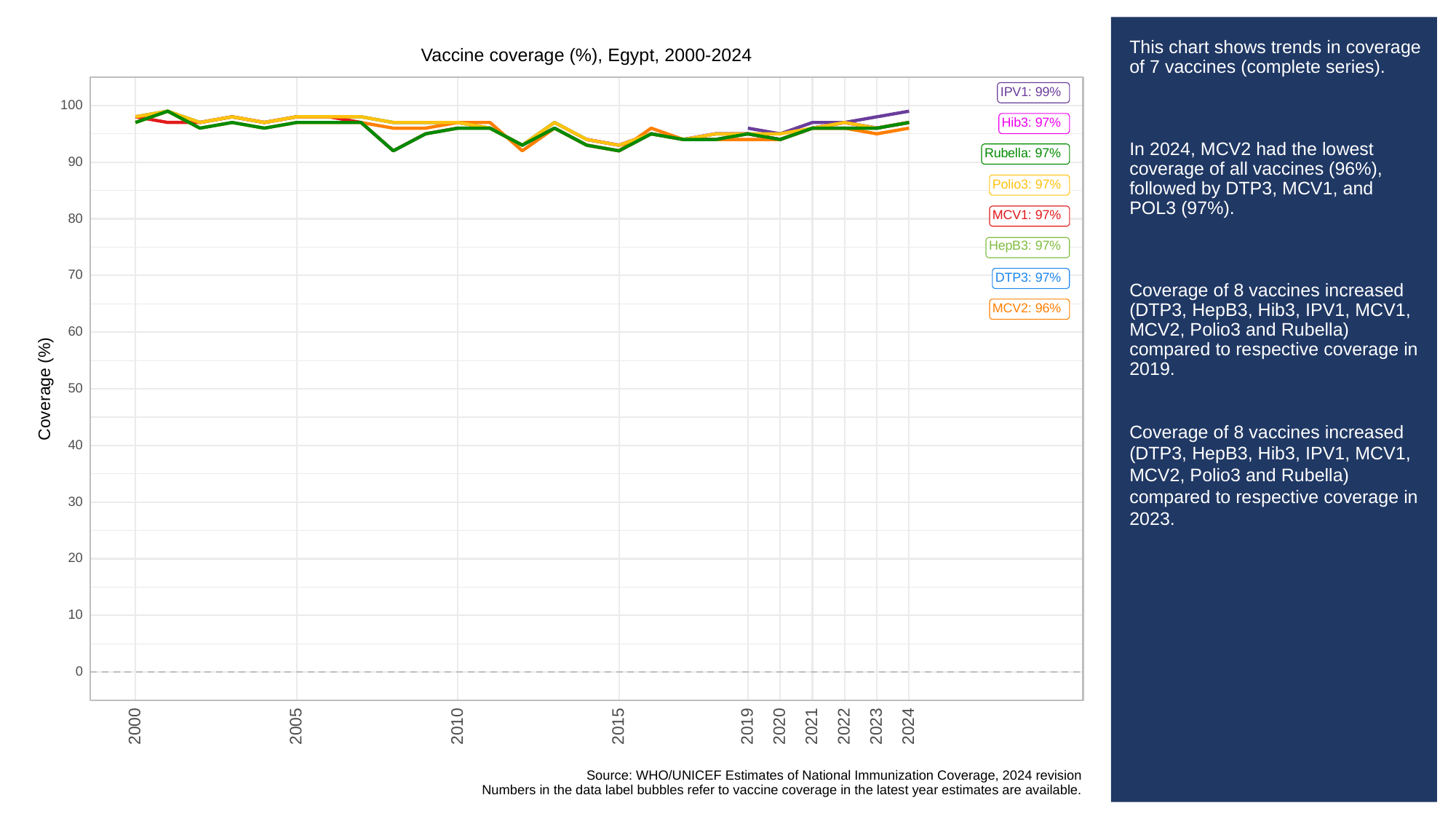

# This chart shows trends in coverage of 7 vaccines (complete series).

In 2024, MCV2 had the lowest coverage of all vaccines (96%), followed by DTP3, MCV1, and POL3 (97%).

Coverage of 8 vaccines increased (DTP3, HepB3, Hib3, IPV1, MCV1, MCV2, Polio3 and Rubella) compared to respective coverage in 2019.

Coverage of 8 vaccines increased (DTP3, HepB3, Hib3, IPV1, MCV1, MCV2, Polio3 and Rubella) compared to respective coverage in 2023.

Vaccine coverage (%), Egypt, 2000-2024

IPV1: 99%

100

Hib3: 97%

Rubella: 97%
90

Polio3: 97%

MCV1: 97%
80

HepB3: 97%

70
DTP3: 97%

MCV2: 96%
60

Coverage (%)
50

40

30

20

10

0

2023
2000
2005
2010
2015
2019
2020
2021
2022
2024
Source: WHO/UNICEF Estimates of National Immunization Coverage, 2024 revision
Numbers in the data label bubbles refer to vaccine coverage in the latest year estimates are available.